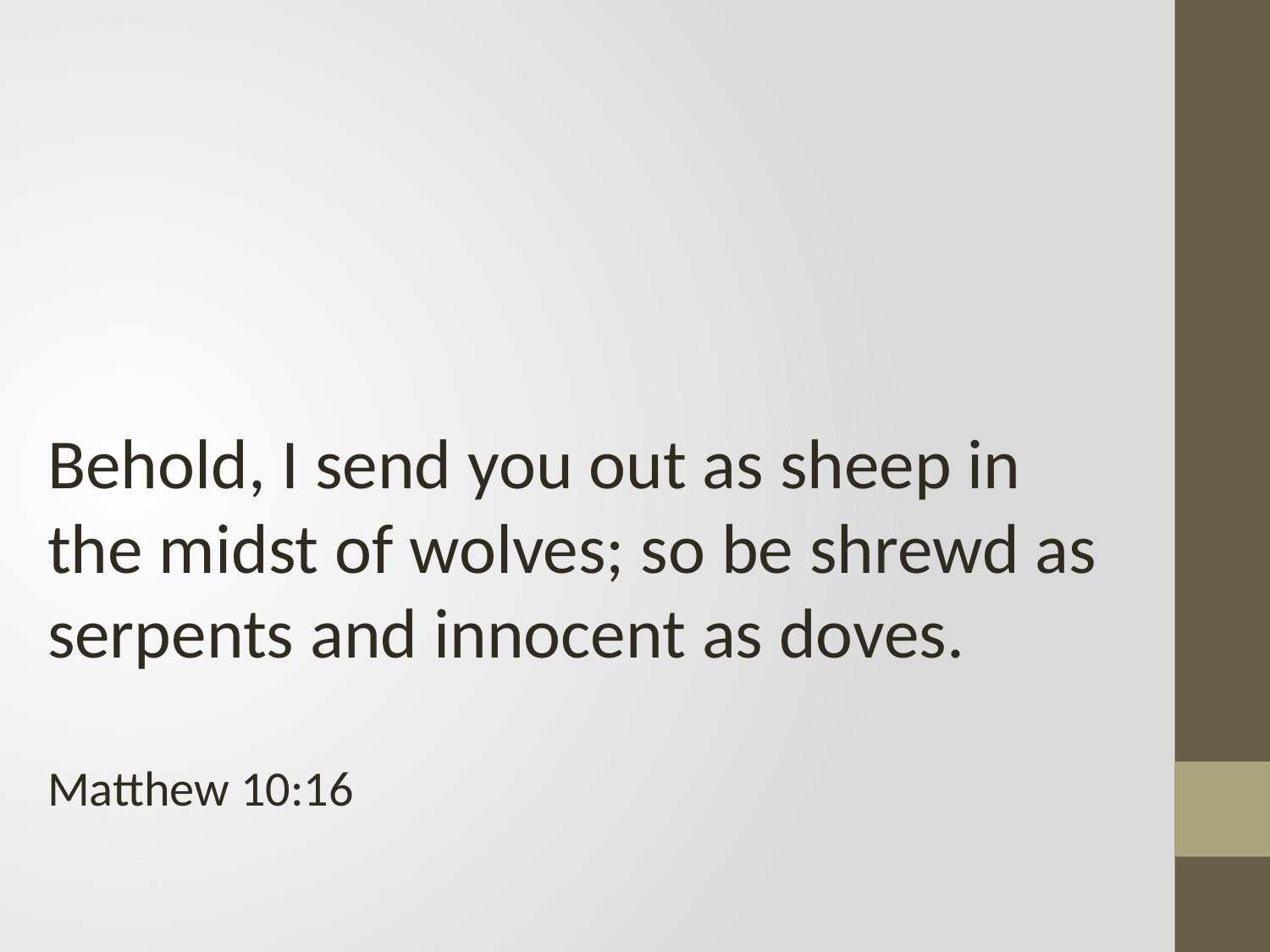

Behold, I send you out as sheep in the midst of wolves; so be shrewd as serpents and innocent as doves.

Matthew 10:16